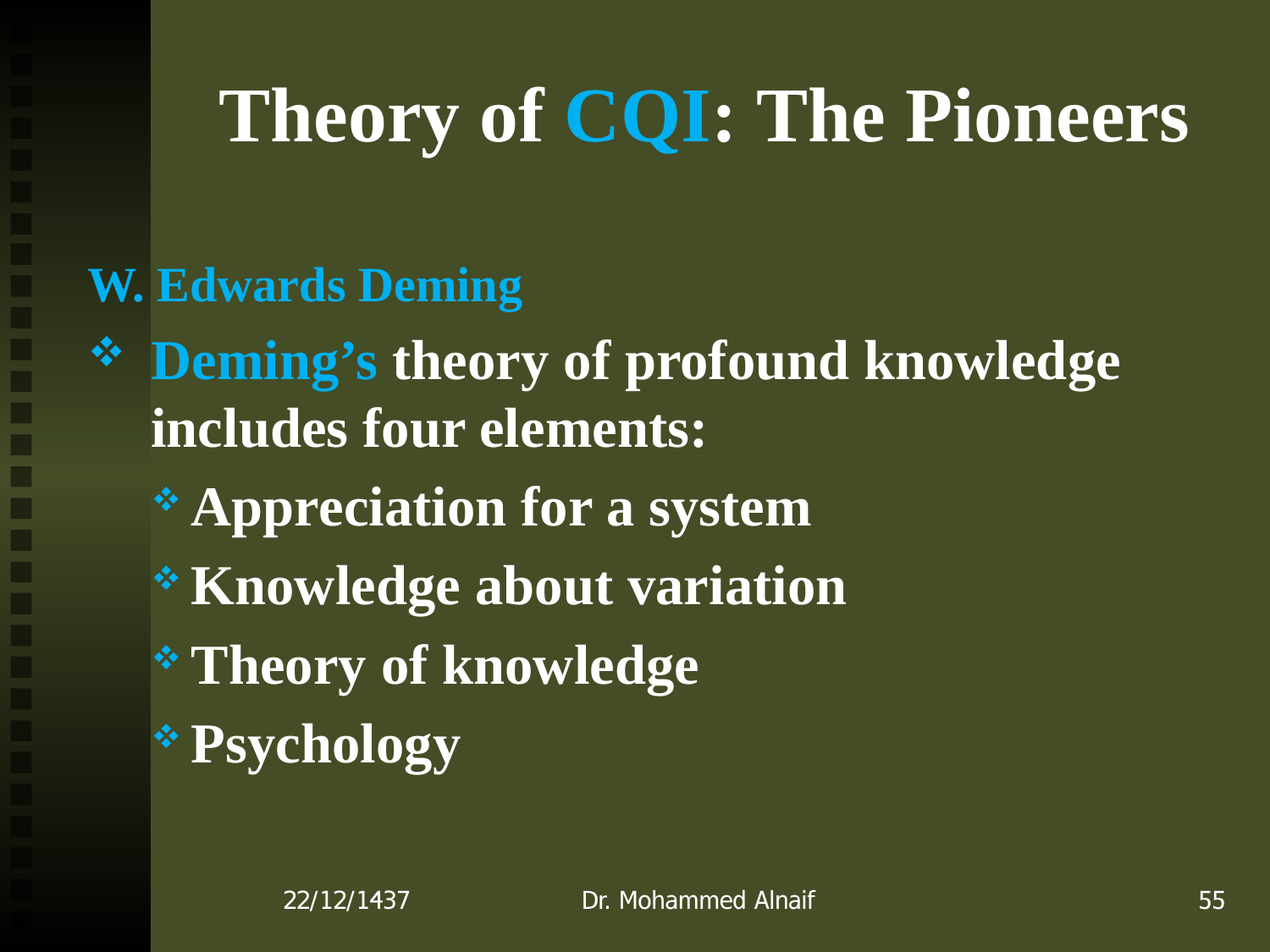

# Theory of CQI: The Pioneers
W. Edwards Deming
Deming’s theory of profound knowledge includes four elements:
Appreciation for a system
Knowledge about variation
Theory of knowledge
Psychology
22/12/1437
Dr. Mohammed Alnaif
55